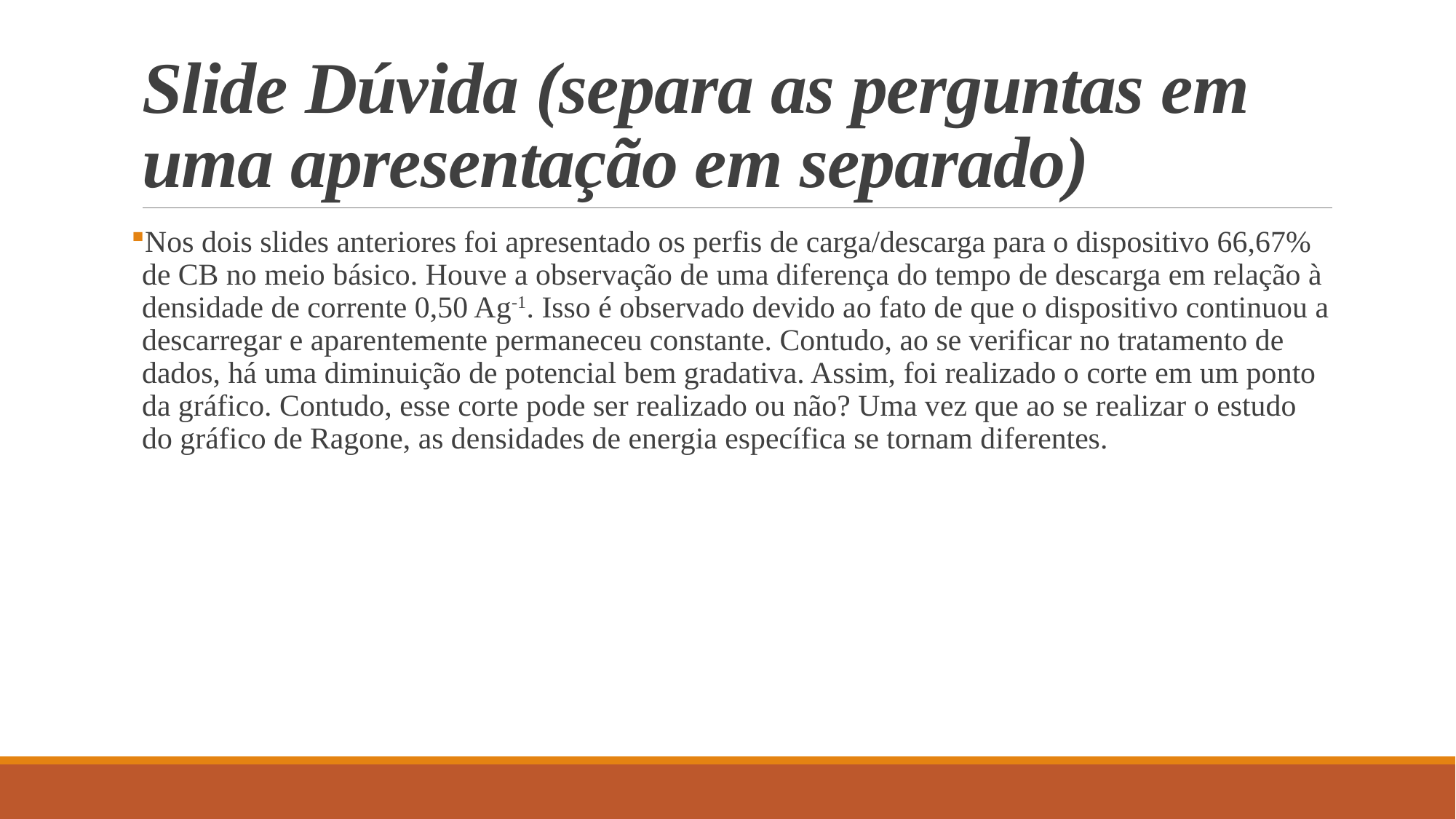

# Slide Dúvida (separa as perguntas em uma apresentação em separado)
Nos dois slides anteriores foi apresentado os perfis de carga/descarga para o dispositivo 66,67% de CB no meio básico. Houve a observação de uma diferença do tempo de descarga em relação à densidade de corrente 0,50 Ag-1. Isso é observado devido ao fato de que o dispositivo continuou a descarregar e aparentemente permaneceu constante. Contudo, ao se verificar no tratamento de dados, há uma diminuição de potencial bem gradativa. Assim, foi realizado o corte em um ponto da gráfico. Contudo, esse corte pode ser realizado ou não? Uma vez que ao se realizar o estudo do gráfico de Ragone, as densidades de energia específica se tornam diferentes.